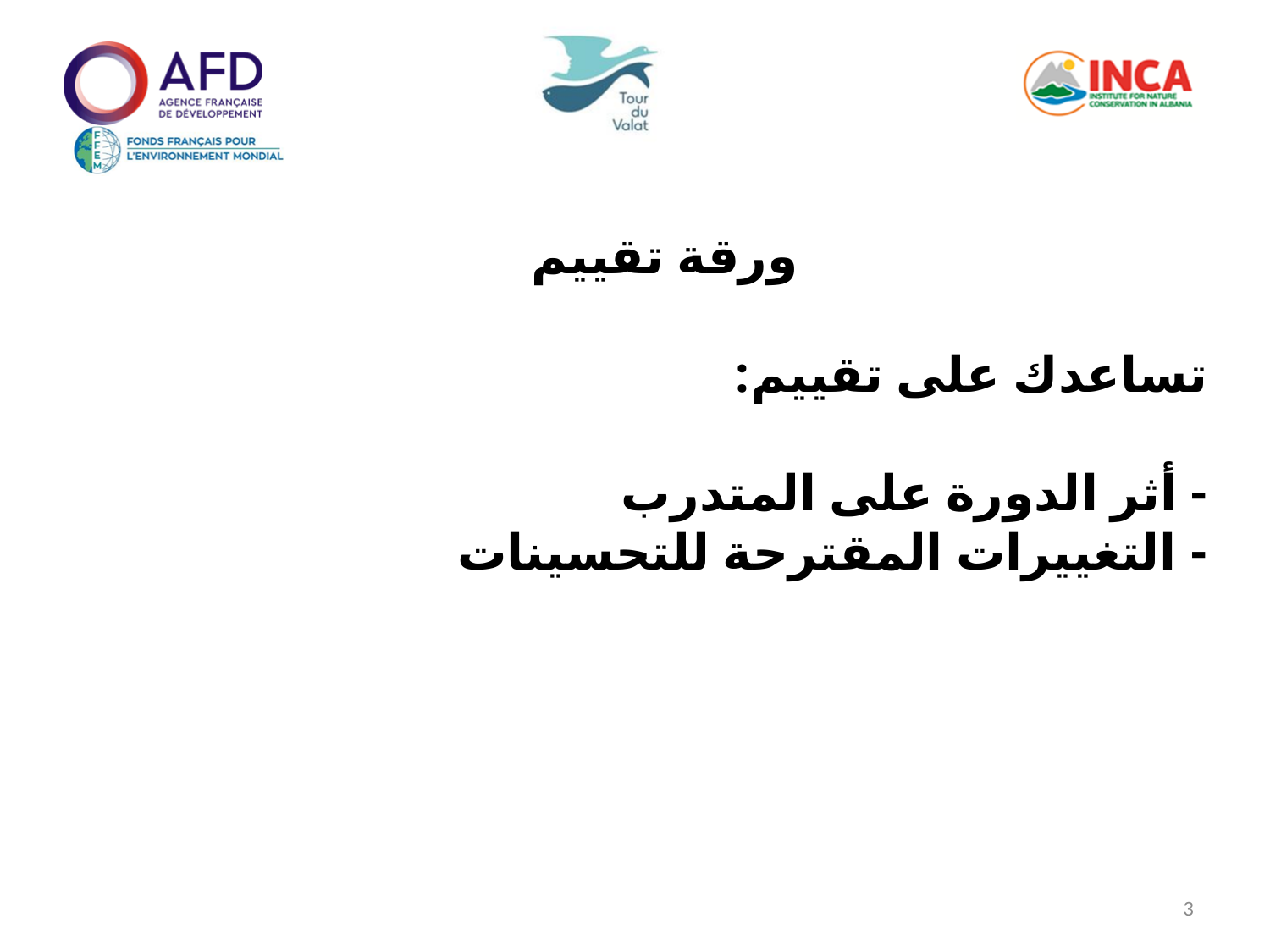

ورقة تقييم

تساعدك على تقييم:

- أثر الدورة على المتدرب
- التغييرات المقترحة للتحسينات

3